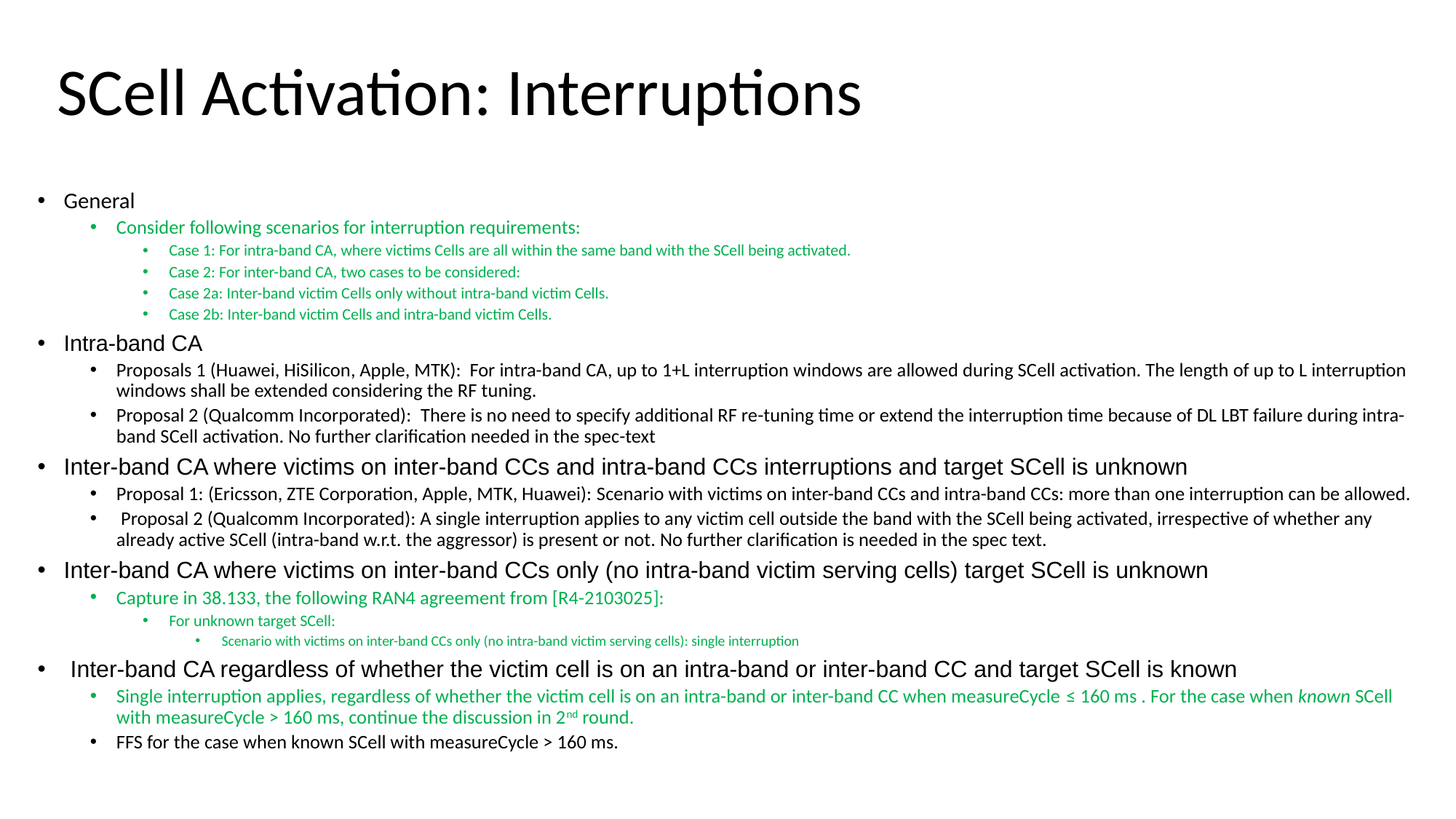

# SCell Activation: Interruptions
General
Consider following scenarios for interruption requirements:
Case 1: For intra-band CA, where victims Cells are all within the same band with the SCell being activated.
Case 2: For inter-band CA, two cases to be considered:
Case 2a: Inter-band victim Cells only without intra-band victim Cells.
Case 2b: Inter-band victim Cells and intra-band victim Cells.
Intra-band CA
Proposals 1 (Huawei, HiSilicon, Apple, MTK):  For intra-band CA, up to 1+L interruption windows are allowed during SCell activation. The length of up to L interruption windows shall be extended considering the RF tuning.
Proposal 2 (Qualcomm Incorporated):  There is no need to specify additional RF re-tuning time or extend the interruption time because of DL LBT failure during intra-band SCell activation. No further clarification needed in the spec-text
Inter-band CA where victims on inter-band CCs and intra-band CCs interruptions and target SCell is unknown
Proposal 1: (Ericsson, ZTE Corporation, Apple, MTK, Huawei): Scenario with victims on inter-band CCs and intra-band CCs: more than one interruption can be allowed.
 Proposal 2 (Qualcomm Incorporated): A single interruption applies to any victim cell outside the band with the SCell being activated, irrespective of whether any already active SCell (intra-band w.r.t. the aggressor) is present or not. No further clarification is needed in the spec text.
Inter-band CA where victims on inter-band CCs only (no intra-band victim serving cells) target SCell is unknown
Capture in 38.133, the following RAN4 agreement from [R4-2103025]:
For unknown target SCell:
Scenario with victims on inter-band CCs only (no intra-band victim serving cells): single interruption
 Inter-band CA regardless of whether the victim cell is on an intra-band or inter-band CC and target SCell is known
Single interruption applies, regardless of whether the victim cell is on an intra-band or inter-band CC when measureCycle ≤ 160 ms . For the case when known SCell with measureCycle > 160 ms, continue the discussion in 2nd round.
FFS for the case when known SCell with measureCycle > 160 ms.